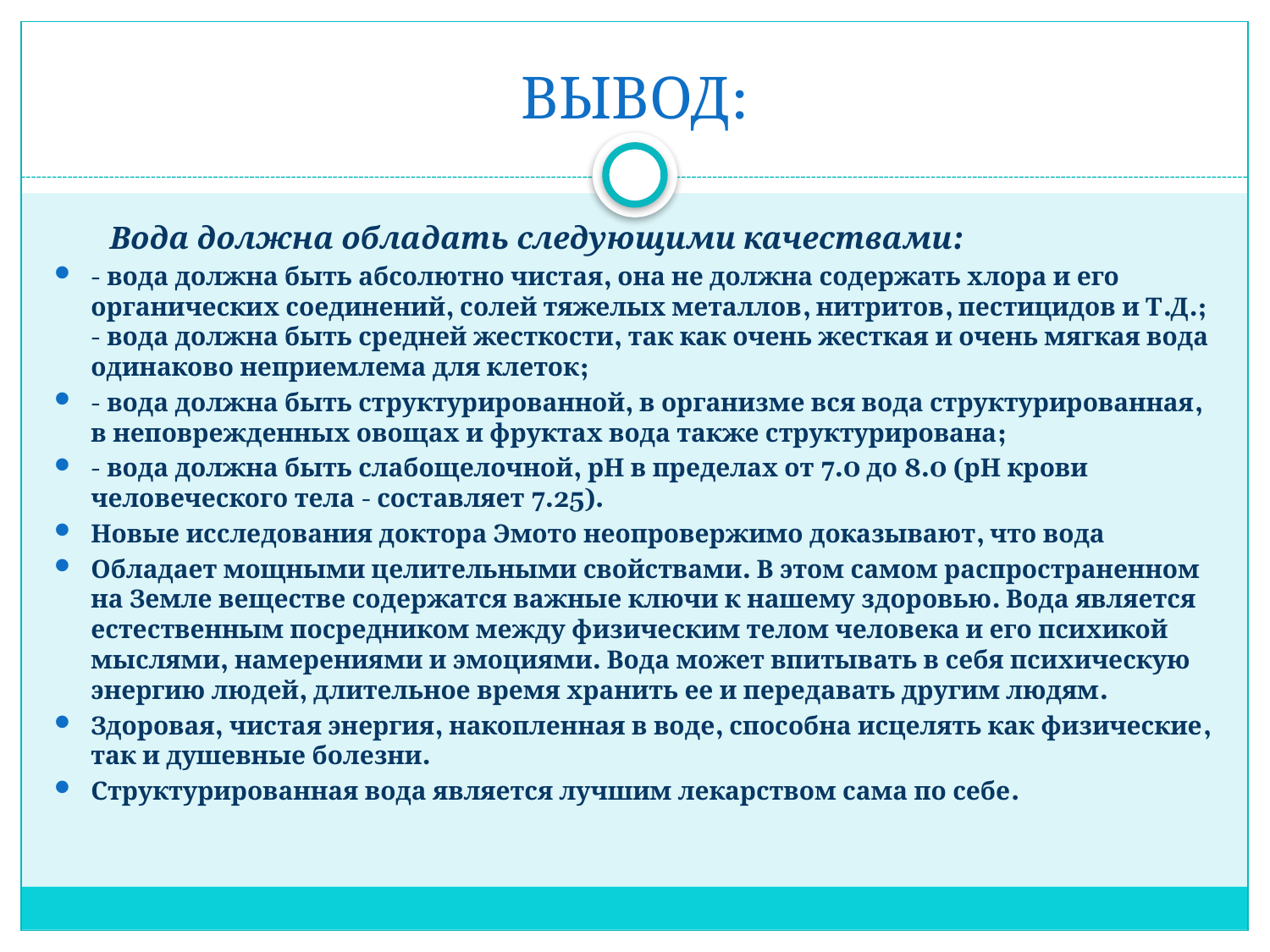

# ВЫВОД:
         Вода должна обладать следующими качествами:
- вода должна быть абсолютно чистая, она не должна содержать хлора и его органических соединений, солей тяжелых металлов, нитритов, пестицидов и Т.Д.; - вода должна быть средней жесткости, так как очень жесткая и очень мягкая вода одинаково неприемлема для клеток;
- вода должна быть структурированной, в организме вся вода структурированная, в неповрежденных овощах и фруктах вода также структурирована;
- вода должна быть слабощелочной, рН в пределах от 7.0 до 8.0 (рН крови человеческого тела - составляет 7.25).
Новые исследования доктора Эмото неопровержимо доказывают, что вода
Обладает мощными целительными свойствами. В этом самом распространенном на Земле веществе содержатся важные ключи к нашему здоровью. Вода является естественным посредником между физическим телом человека и его психикой ­мыслями, намерениями и эмоциями. Вода может впитывать в себя психическую энергию людей, длительное время хранить ее и передавать другим людям.
Здоровая, чистая энергия, накопленная в воде, способна исцелять как физические, так и душевные болезни.
Структурированная вода является лучшим лекарством сама по себе.